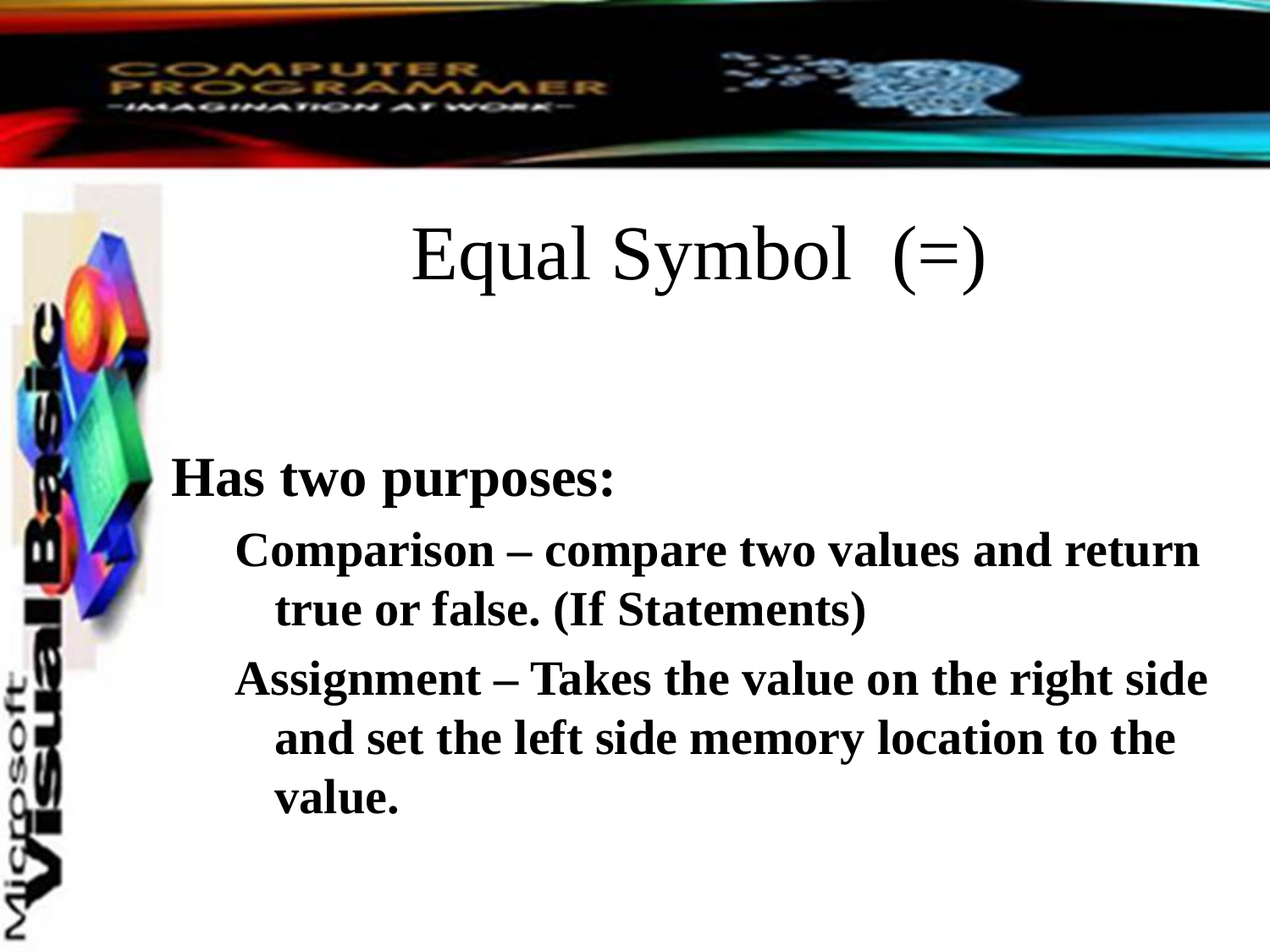

# Equal Symbol  (=)
Has two purposes:
Comparison – compare two values and return true or false. (If Statements)
Assignment – Takes the value on the right side and set the left side memory location to the value.